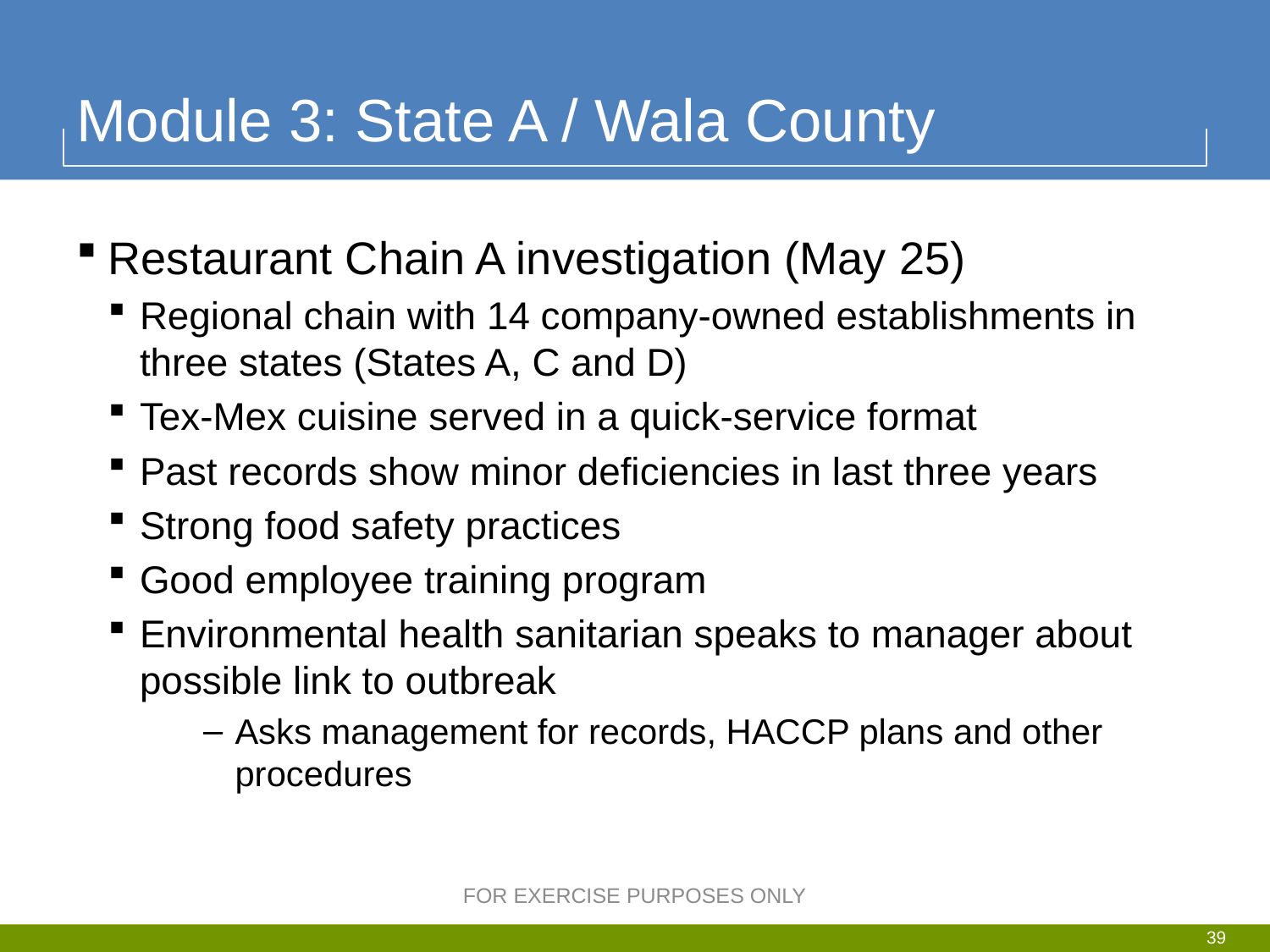

# Module 3: State A / Wala County
Restaurant Chain A investigation (May 25)
Regional chain with 14 company-owned establishments in three states (States A, C and D)
Tex-Mex cuisine served in a quick-service format
Past records show minor deficiencies in last three years
Strong food safety practices
Good employee training program
Environmental health sanitarian speaks to manager about possible link to outbreak
Asks management for records, HACCP plans and other procedures
FOR EXERCISE PURPOSES ONLY